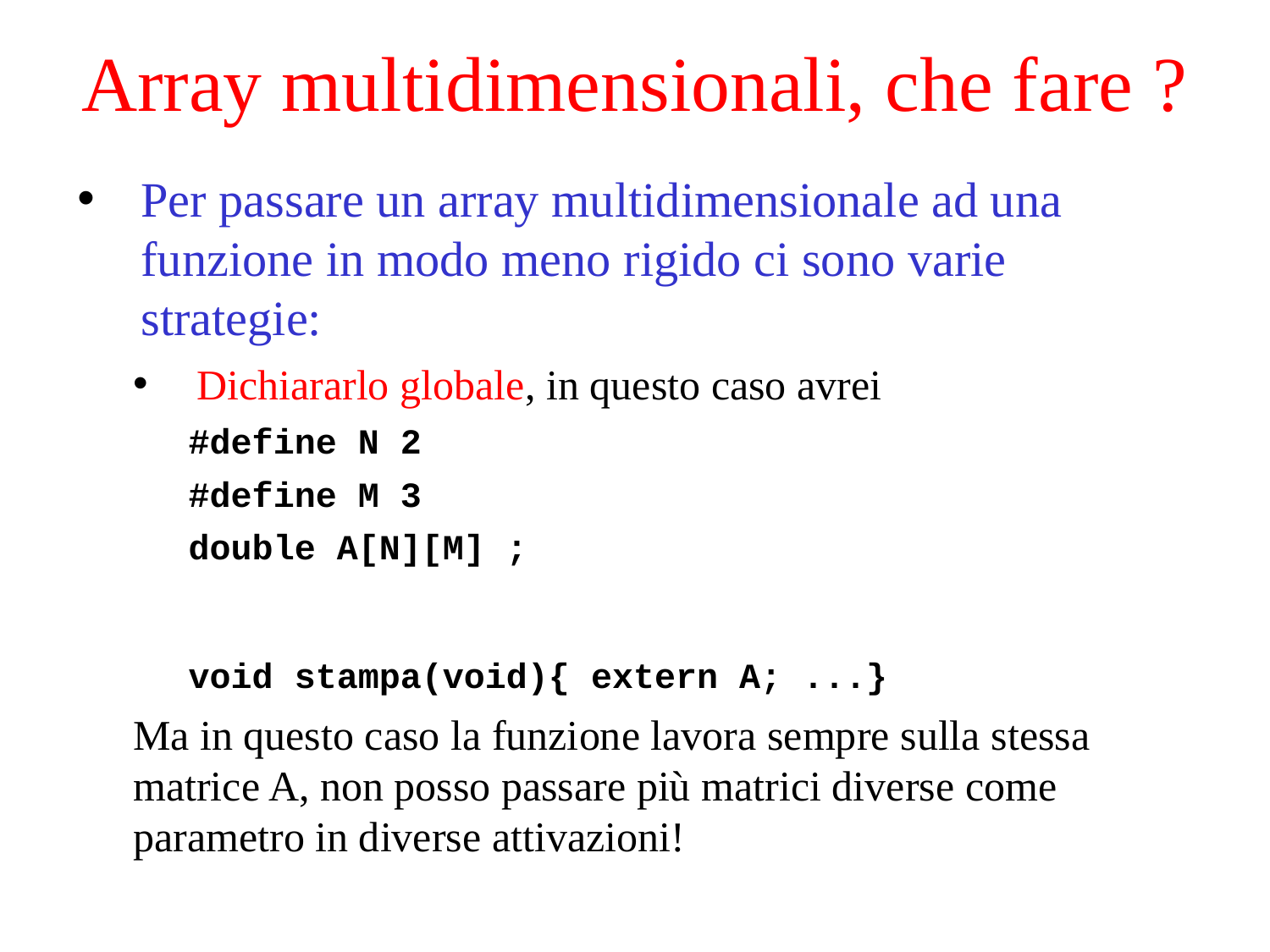

# Array multidimensionali, che fare ?
Per passare un array multidimensionale ad una funzione in modo meno rigido ci sono varie strategie:
Dichiararlo globale, in questo caso avrei
#define N 2
#define M 3
double A[N][M] ;

void stampa(void){ extern A; ...}
Ma in questo caso la funzione lavora sempre sulla stessa matrice A, non posso passare più matrici diverse come parametro in diverse attivazioni!